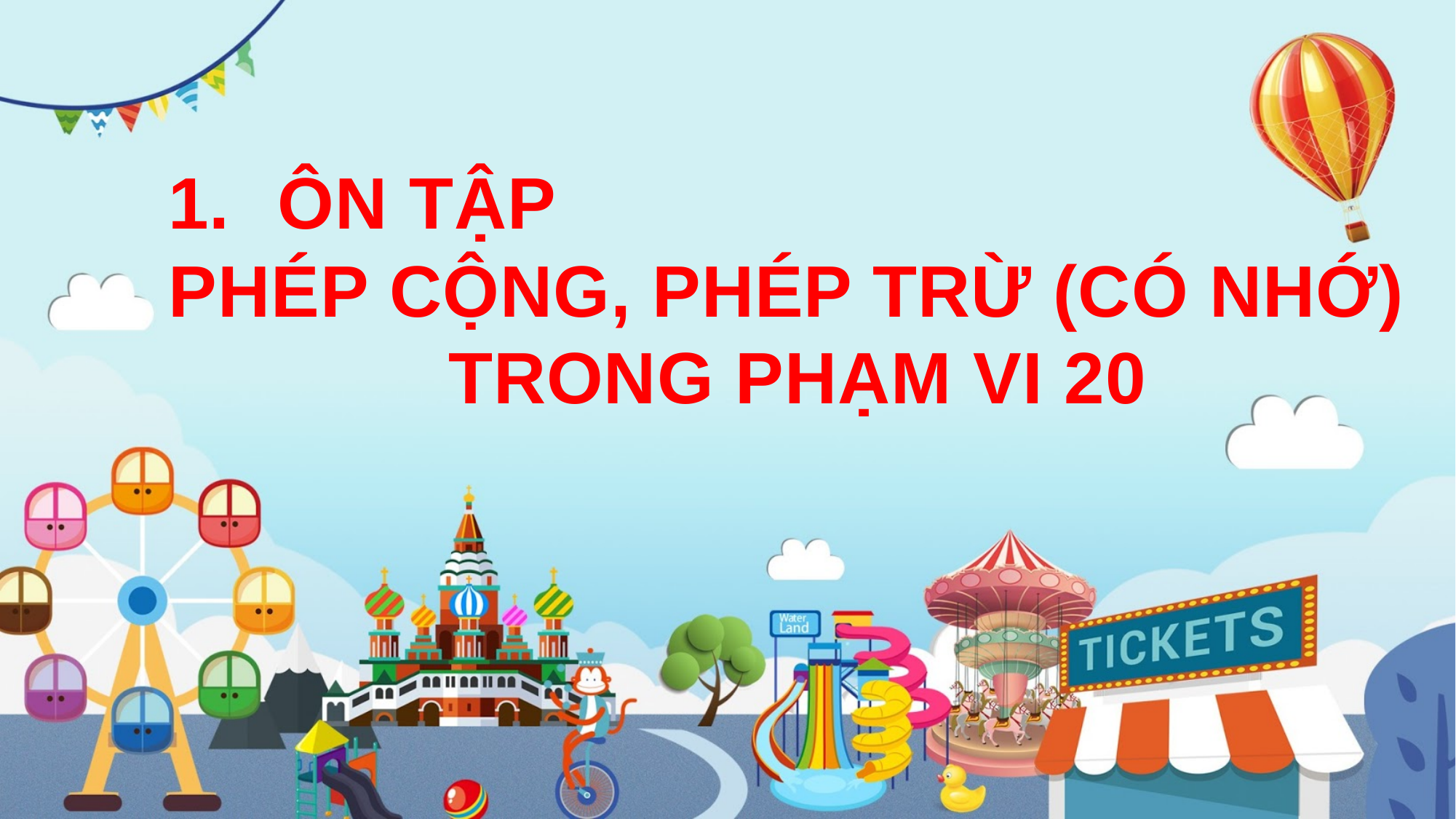

ÔN TẬP
PHÉP CỘNG, PHÉP TRỪ (CÓ NHỚ)
TRONG PHẠM VI 20